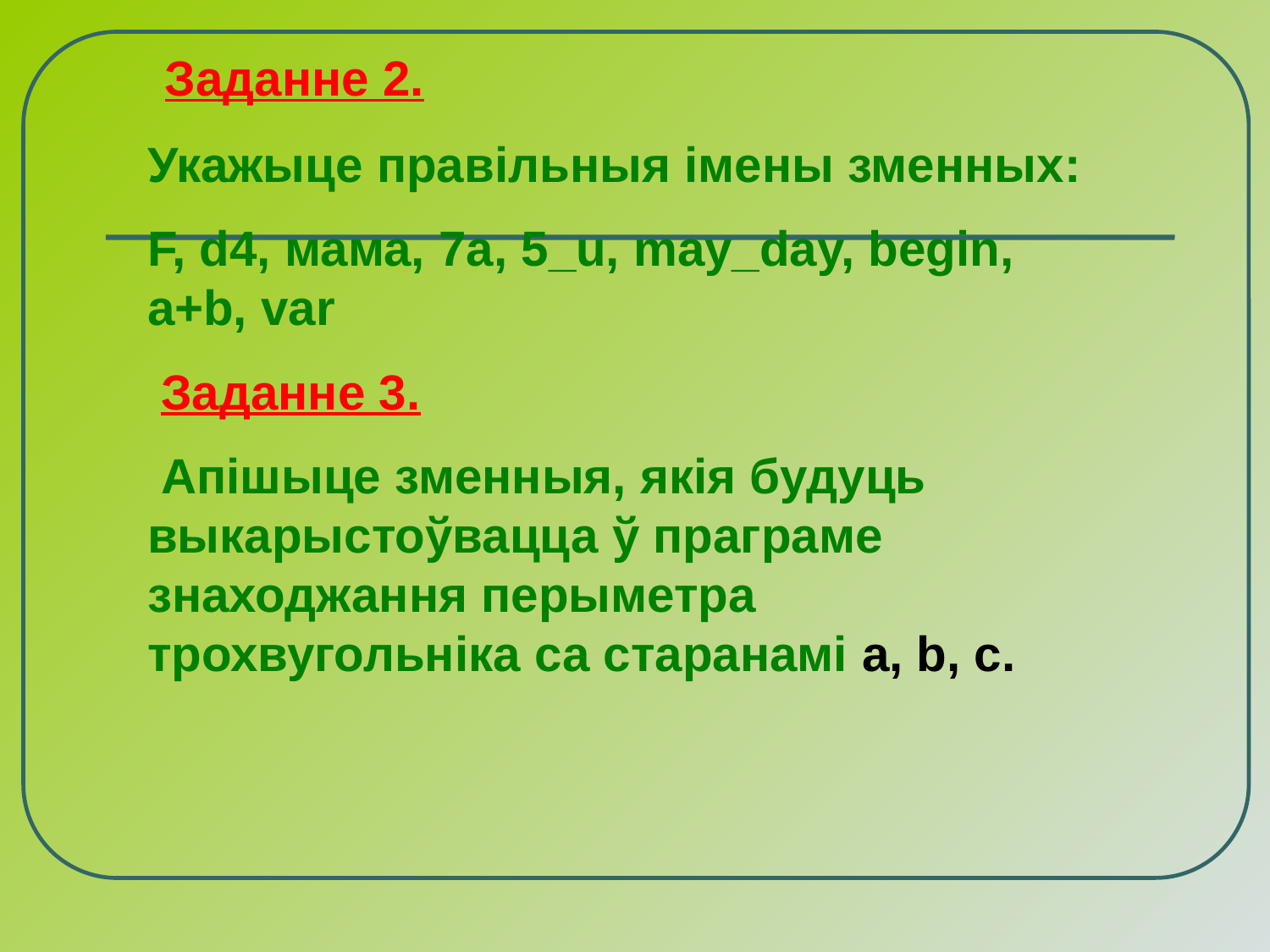

Заданне 2.
Укажыце правільныя імены зменных:
F, d4, мама, 7a, 5_u, may_day, begin, a+b, var
 Заданне 3.
 Апішыце зменныя, якія будуць выкарыстоўвацца ў праграме знаходжання перыметра трохвугольніка са старанамі a, b, c.